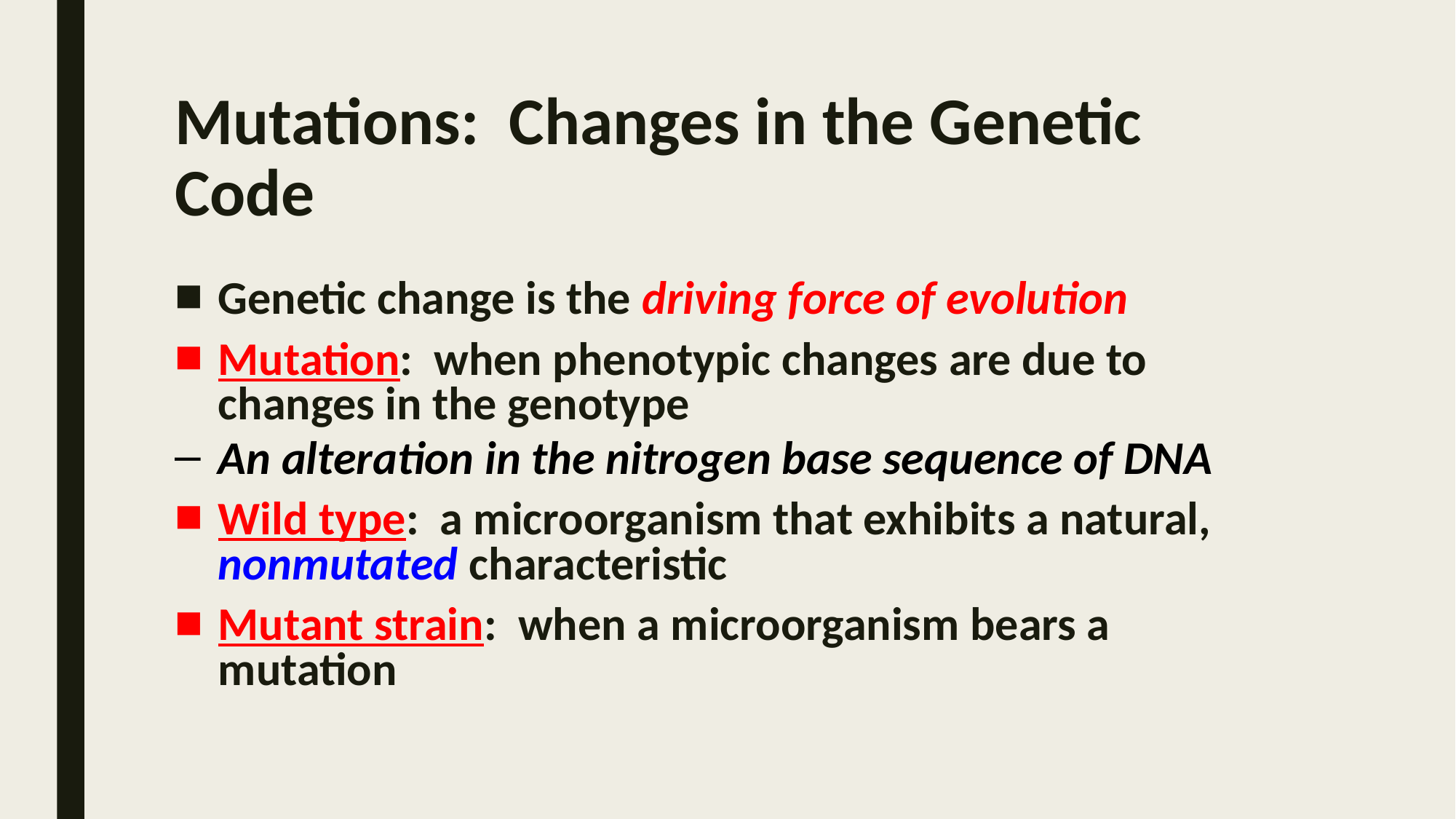

# Mutations:  Changes in the Genetic Code
Genetic change is the driving force of evolution
Mutation:  when phenotypic changes are due to changes in the genotype
An alteration in the nitrogen base sequence of DNA
Wild type:  a microorganism that exhibits a natural, nonmutated characteristic
Mutant strain:  when a microorganism bears a mutation